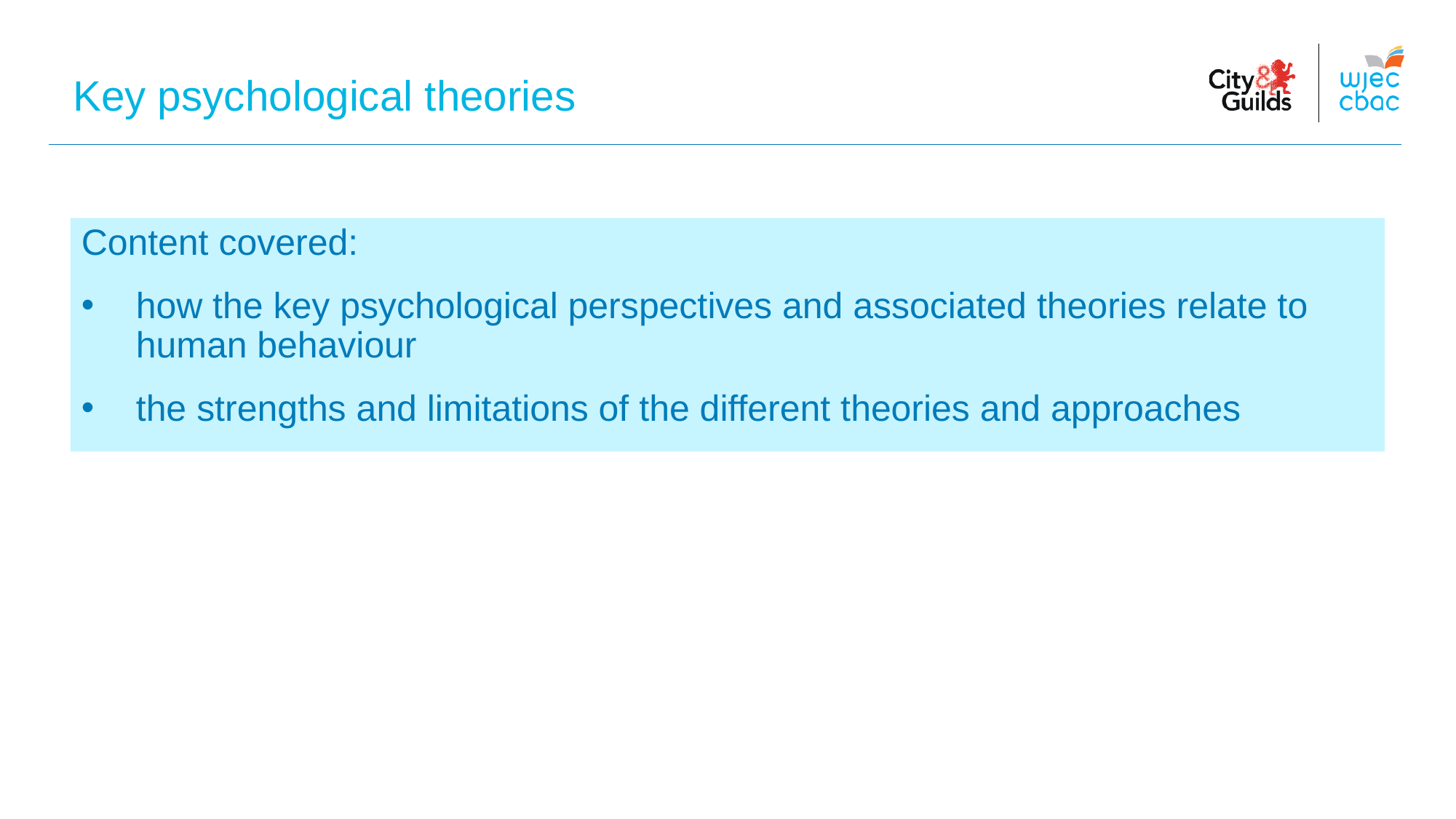

Key psychological theories
Content covered:
how the key psychological perspectives and associated theories relate to human behaviour
the strengths and limitations of the different theories and approaches